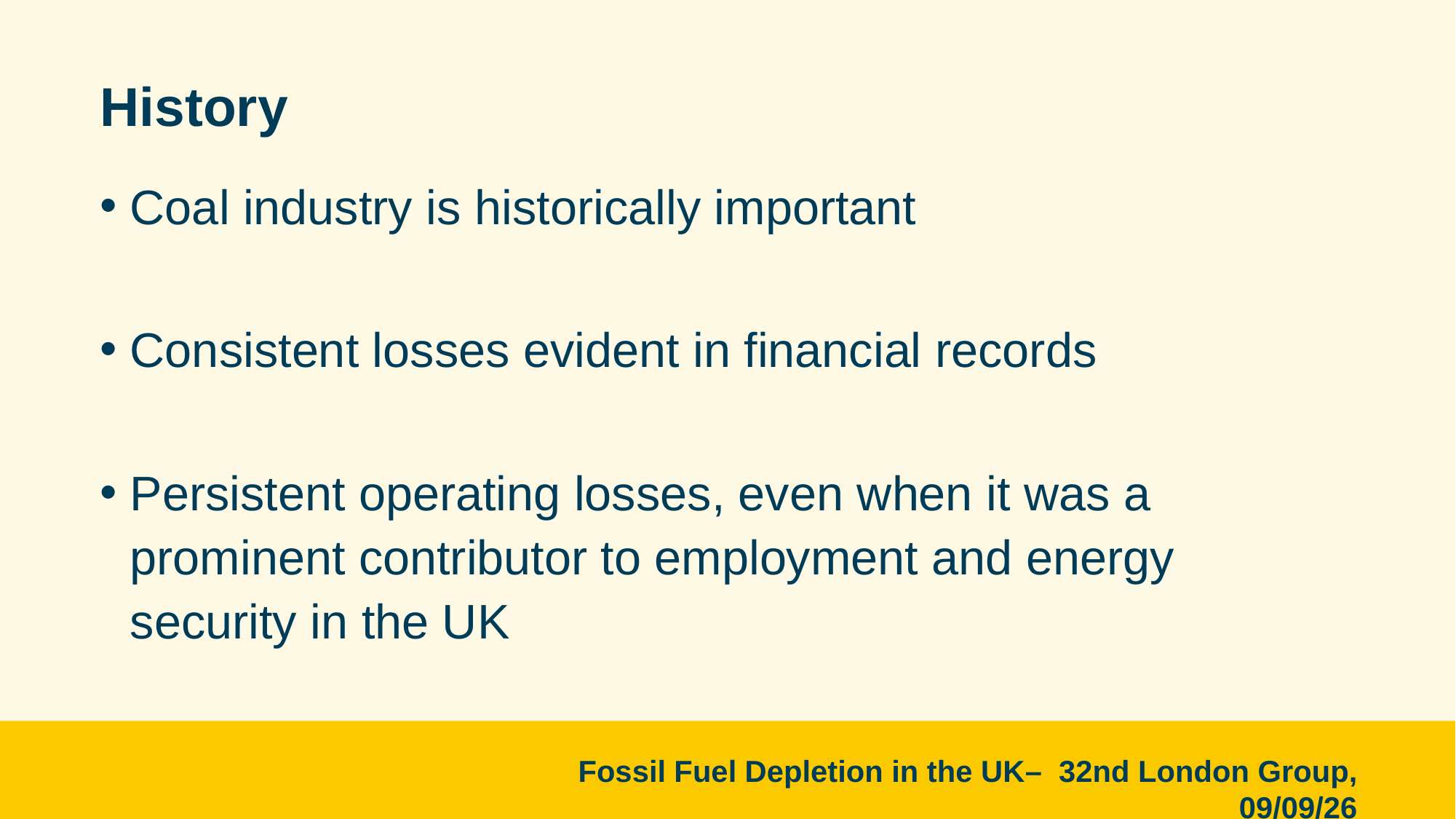

# History
Coal industry is historically important

Consistent losses evident in financial records

Persistent operating losses, even when it was a prominent contributor to employment and energy security in the UK
Fossil Fuel Depletion in the UK–  32nd London Group, 09/09/26